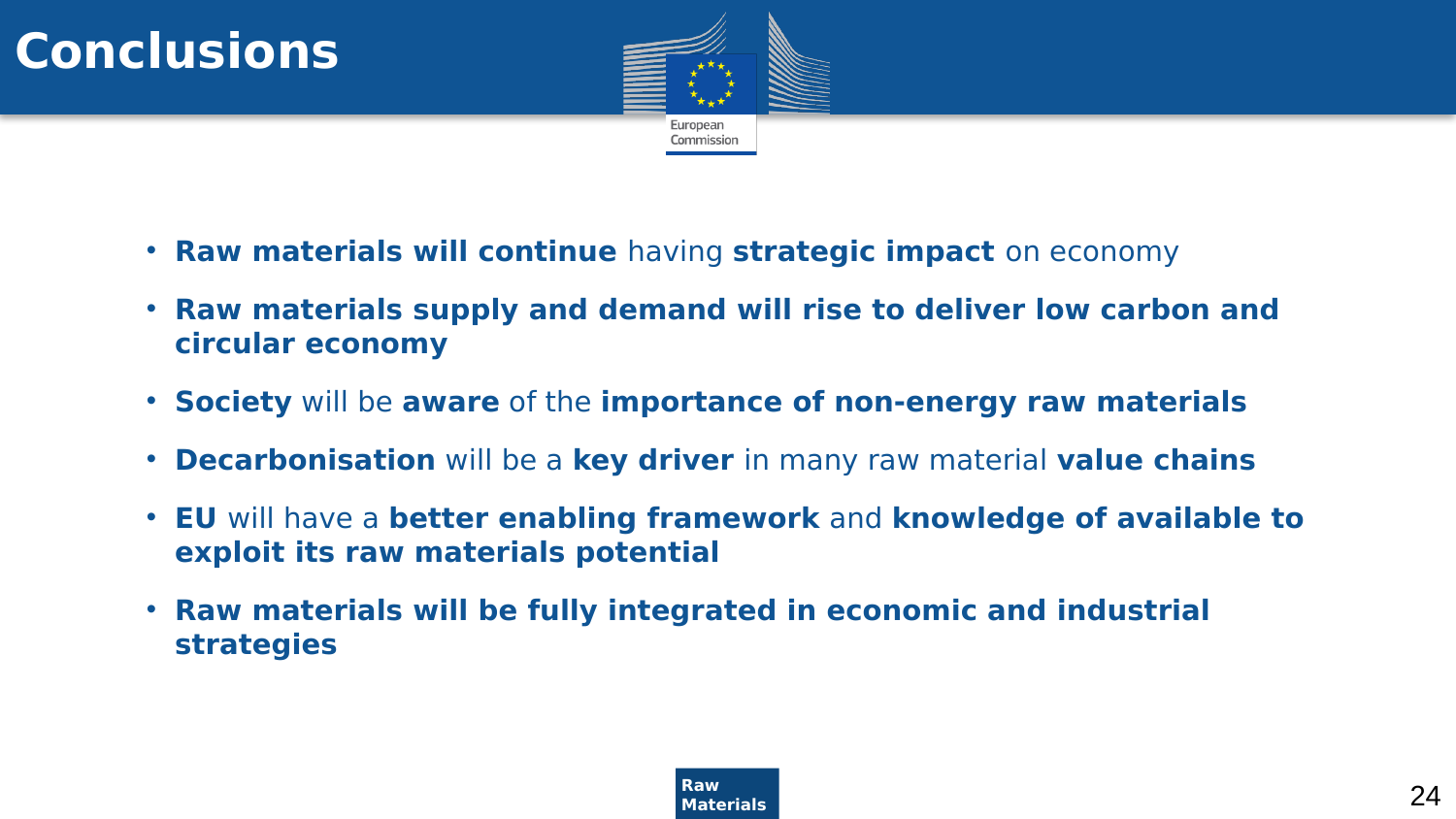

# Conclusions
Raw materials will continue having strategic impact on economy
Raw materials supply and demand will rise to deliver low carbon and circular economy
Society will be aware of the importance of non-energy raw materials
Decarbonisation will be a key driver in many raw material value chains
EU will have a better enabling framework and knowledge of available to exploit its raw materials potential
Raw materials will be fully integrated in economic and industrial strategies

24